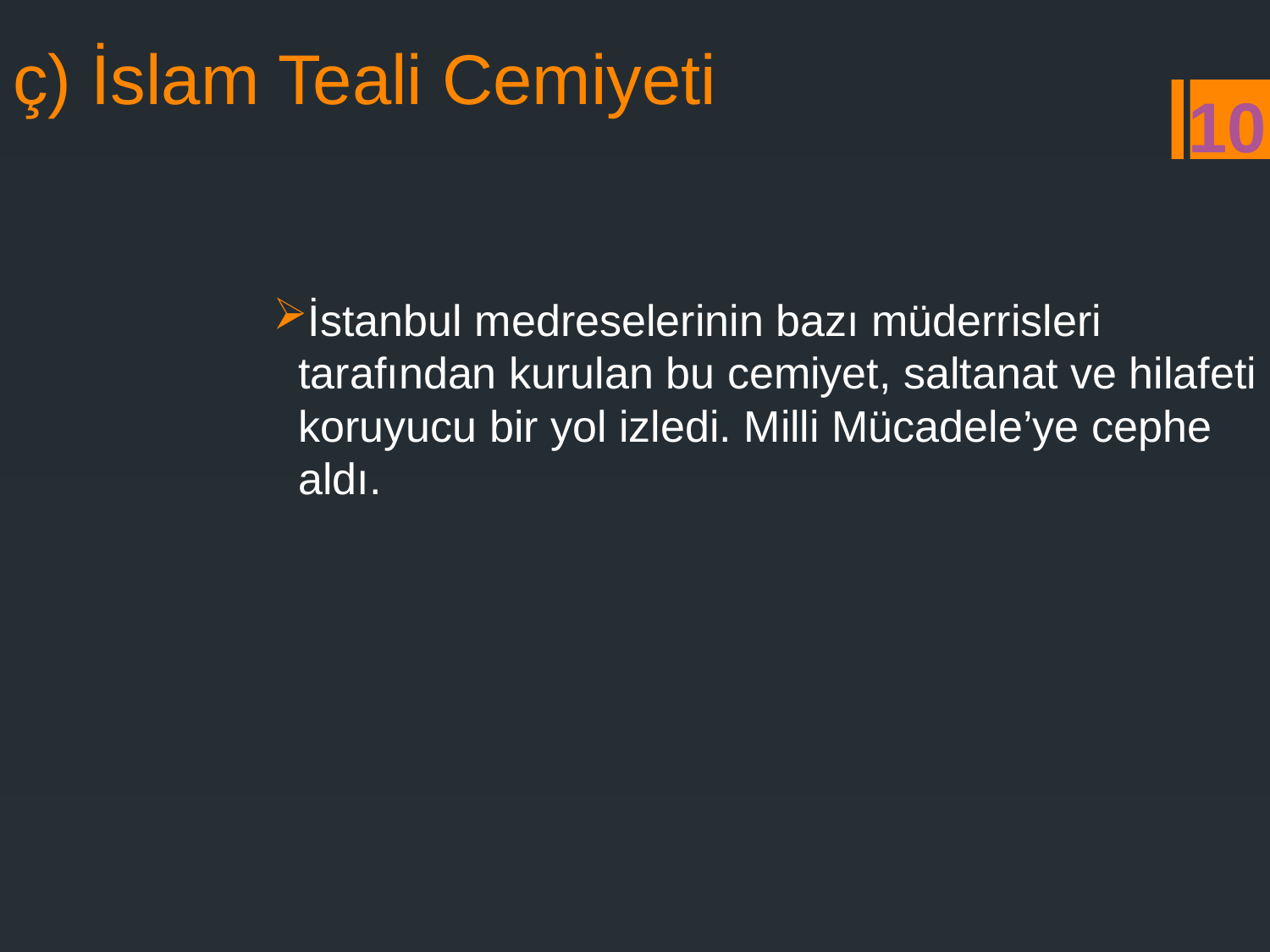

# ç) İslam Teali Cemiyeti
10
İstanbul medreselerinin bazı müderrisleri tarafından kurulan bu cemiyet, saltanat ve hilafeti koruyucu bir yol izledi. Milli Mücadele’ye cephe aldı.